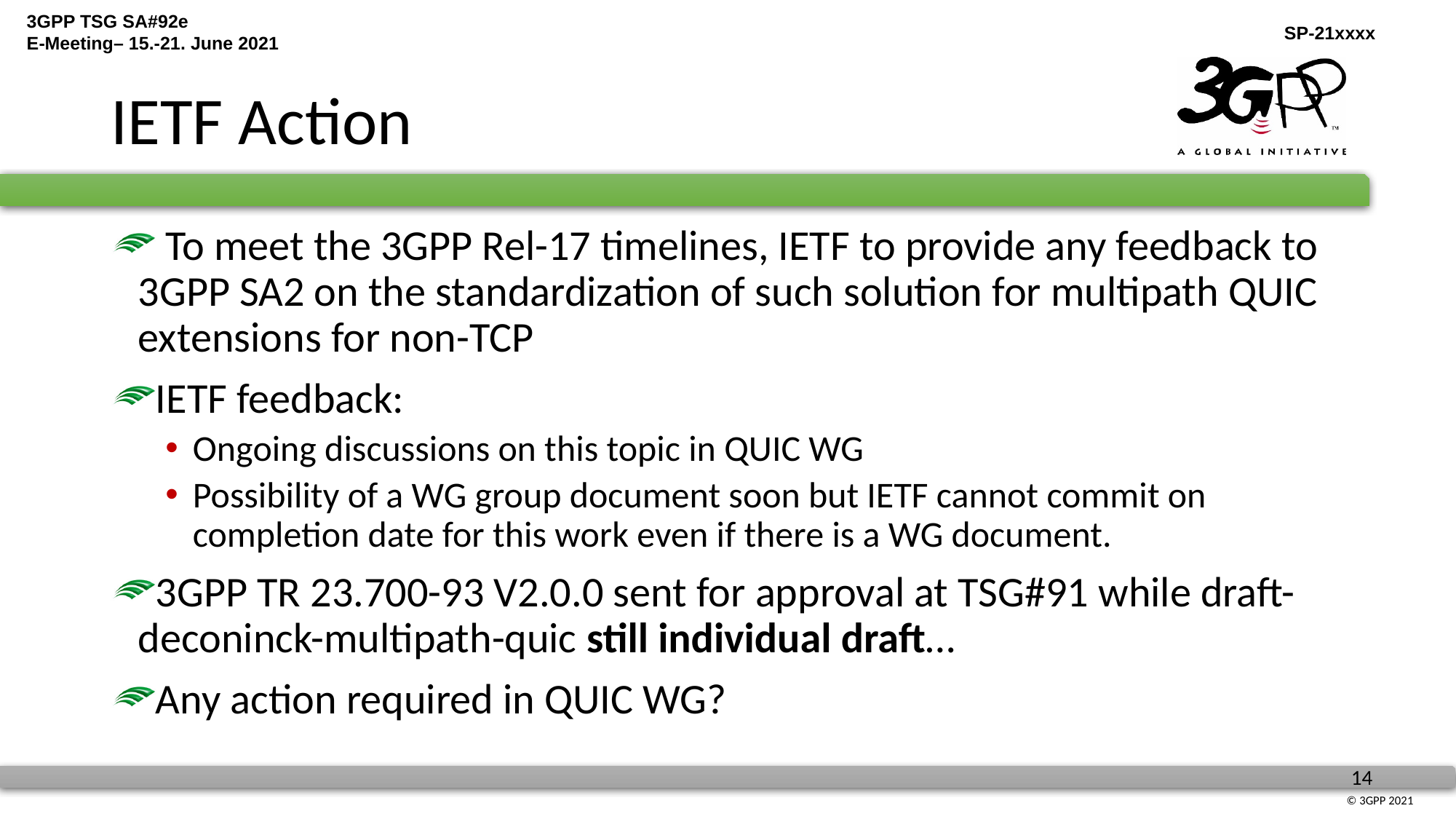

# IETF Action
 To meet the 3GPP Rel-17 timelines, IETF to provide any feedback to 3GPP SA2 on the standardization of such solution for multipath QUIC extensions for non-TCP
IETF feedback:
Ongoing discussions on this topic in QUIC WG
Possibility of a WG group document soon but IETF cannot commit on completion date for this work even if there is a WG document.
3GPP TR 23.700-93 V2.0.0 sent for approval at TSG#91 while draft-deconinck-multipath-quic still individual draft…
Any action required in QUIC WG?